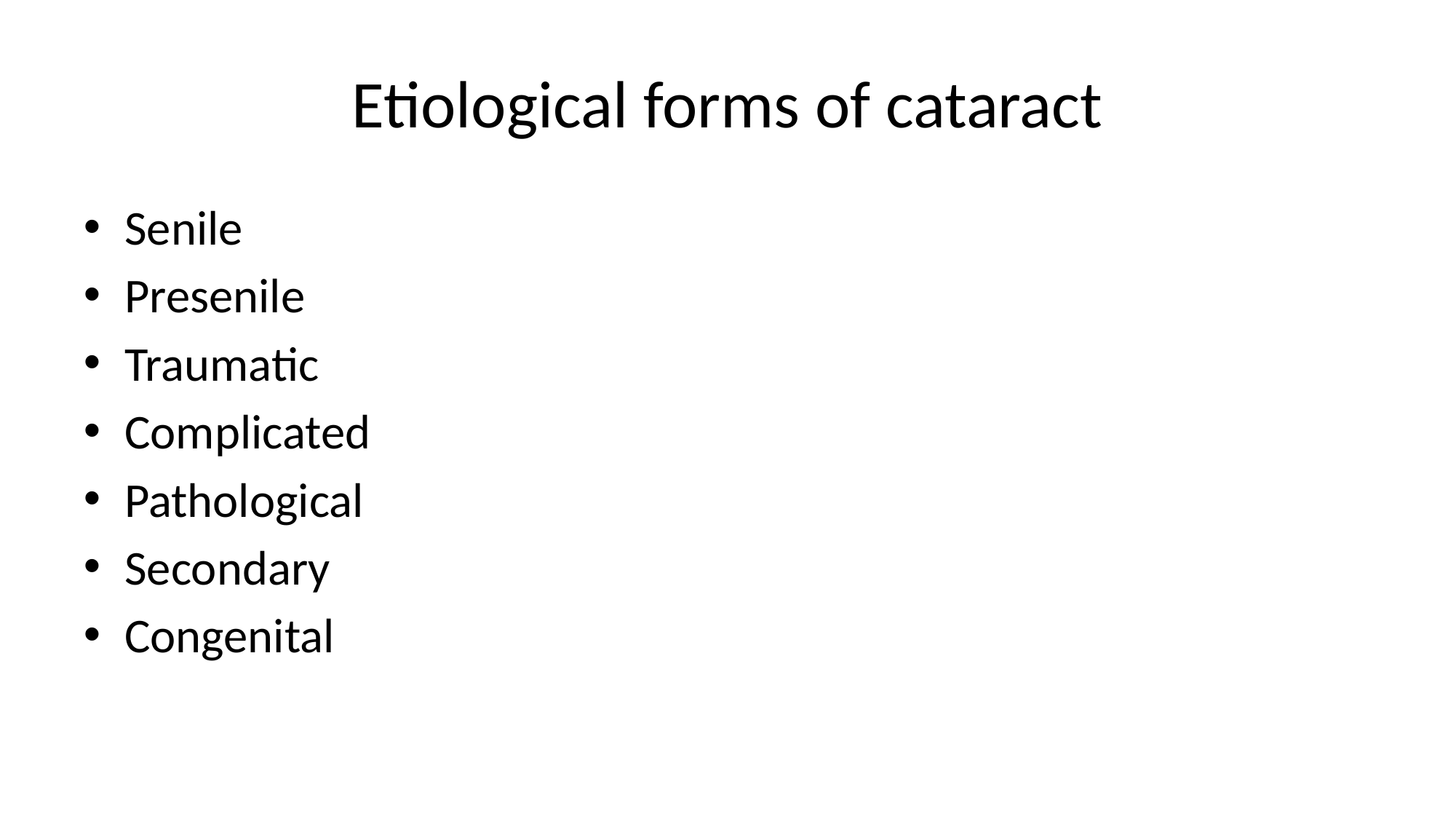

# Etiological forms of cataract
Senile
Presenile
Traumatic
Complicated
Pathological
Secondary
Congenital